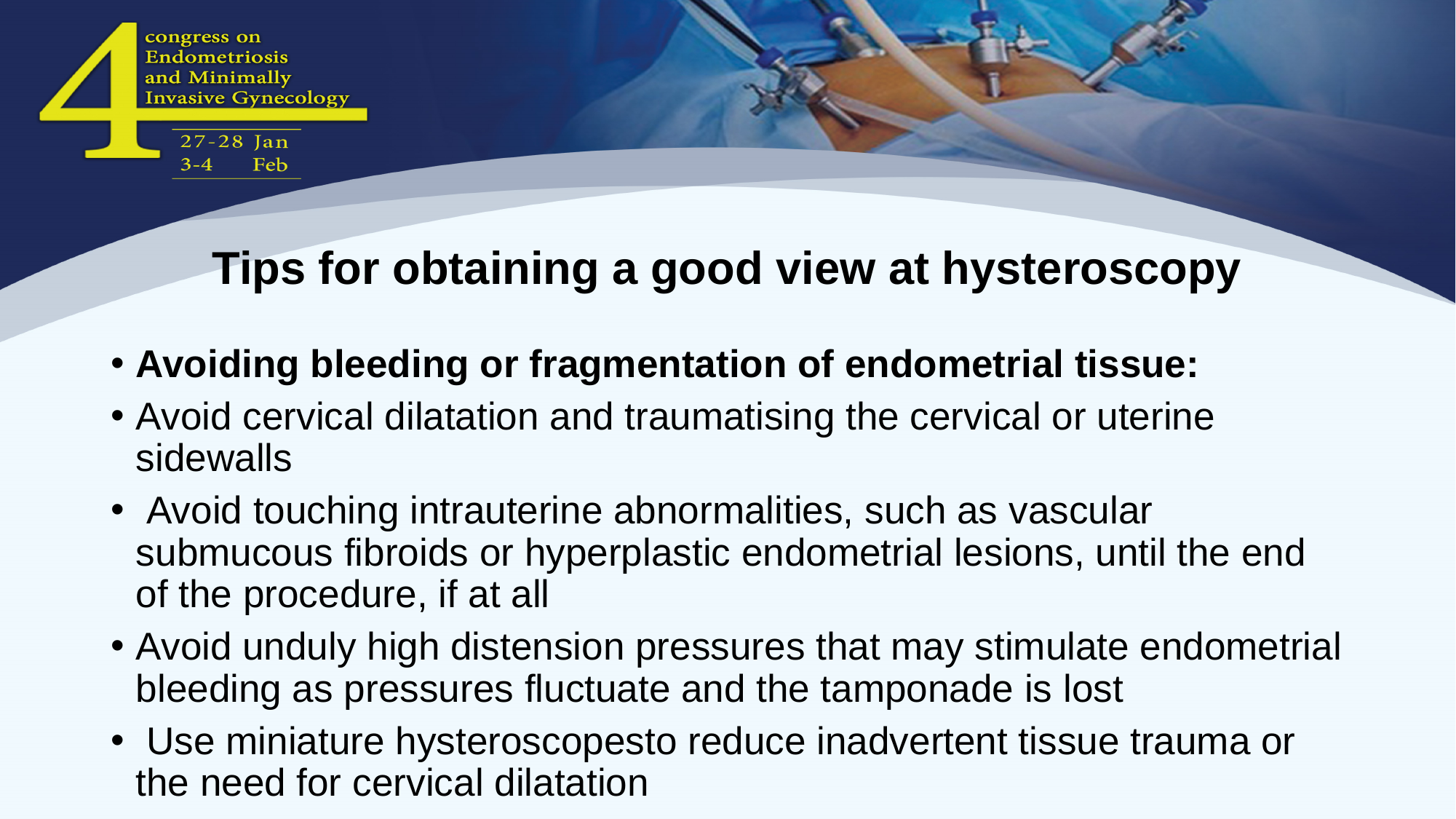

# Tips for obtaining a good view at hysteroscopy
Avoiding bleeding or fragmentation of endometrial tissue:
Avoid cervical dilatation and traumatising the cervical or uterine sidewalls
 Avoid touching intrauterine abnormalities, such as vascular submucous fibroids or hyperplastic endometrial lesions, until the end of the procedure, if at all
Avoid unduly high distension pressures that may stimulate endometrial bleeding as pressures fluctuate and the tamponade is lost
 Use miniature hysteroscopesto reduce inadvertent tissue trauma or the need for cervical dilatation